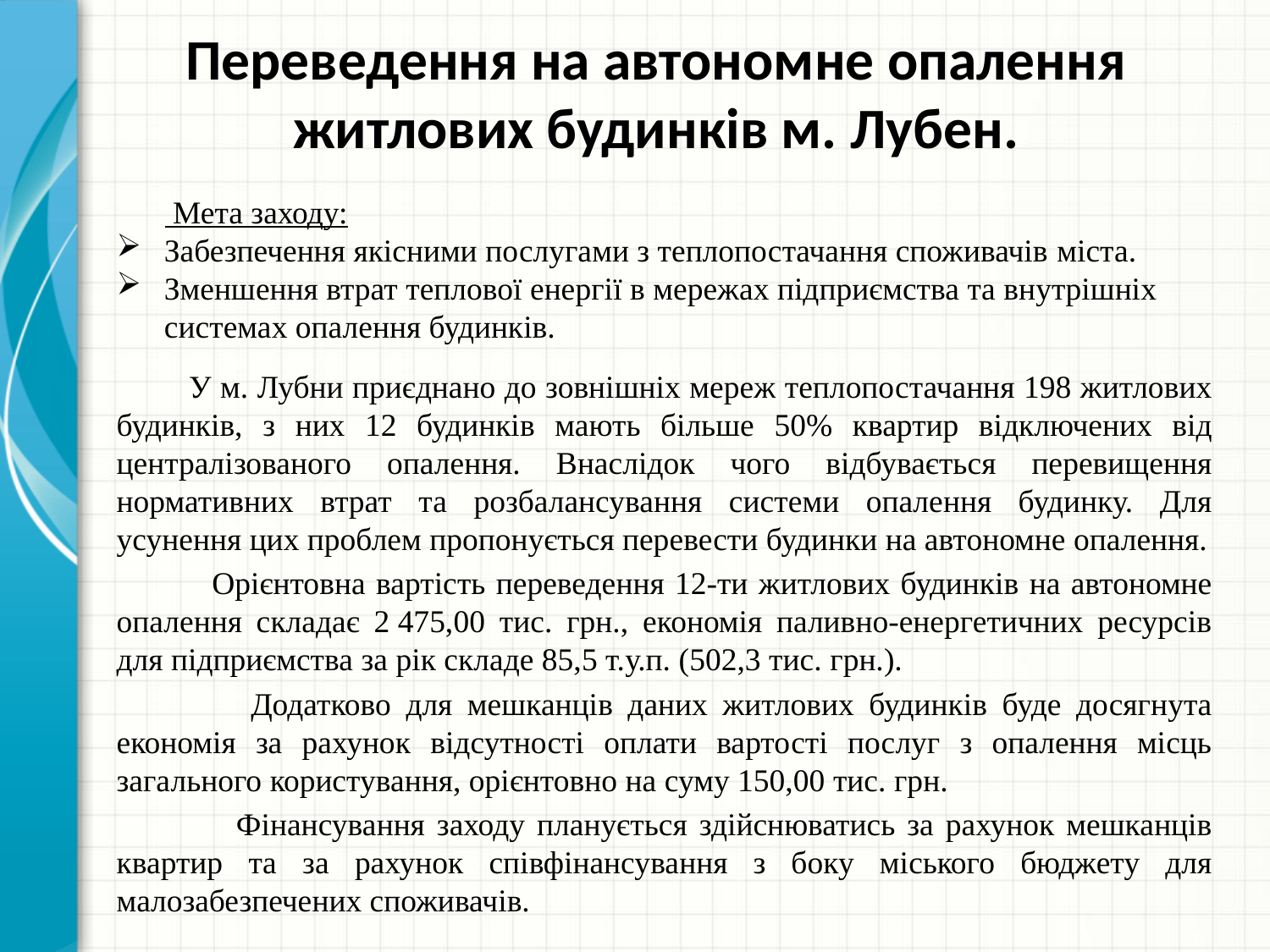

# Переведення на автономне опалення житлових будинків м. Лубен.
       Мета заходу:
Забезпечення якісними послугами з теплопостачання споживачів міста.
Зменшення втрат теплової енергії в мережах підприємства та внутрішніх системах опалення будинків.
        У м. Лубни приєднано до зовнішніх мереж теплопостачання 198 житлових будинків, з них 12 будинків мають більше 50% квартир відключених від централізованого опалення. Внаслідок чого відбувається перевищення нормативних втрат та розбалансування системи опалення будинку. Для усунення цих проблем пропонується перевести будинки на автономне опалення.
         Орієнтовна вартість переведення 12-ти житлових будинків на автономне опалення складає 2 475,00 тис. грн., економія паливно-енергетичних ресурсів для підприємства за рік складе 85,5 т.у.п. (502,3 тис. грн.).
         Додатково для мешканців даних житлових будинків буде досягнута економія за рахунок відсутності оплати вартості послуг з опалення місць загального користування, орієнтовно на суму 150,00 тис. грн.
          Фінансування заходу планується здійснюватись за рахунок мешканців квартир та за рахунок співфінансування з боку міського бюджету для малозабезпечених споживачів.